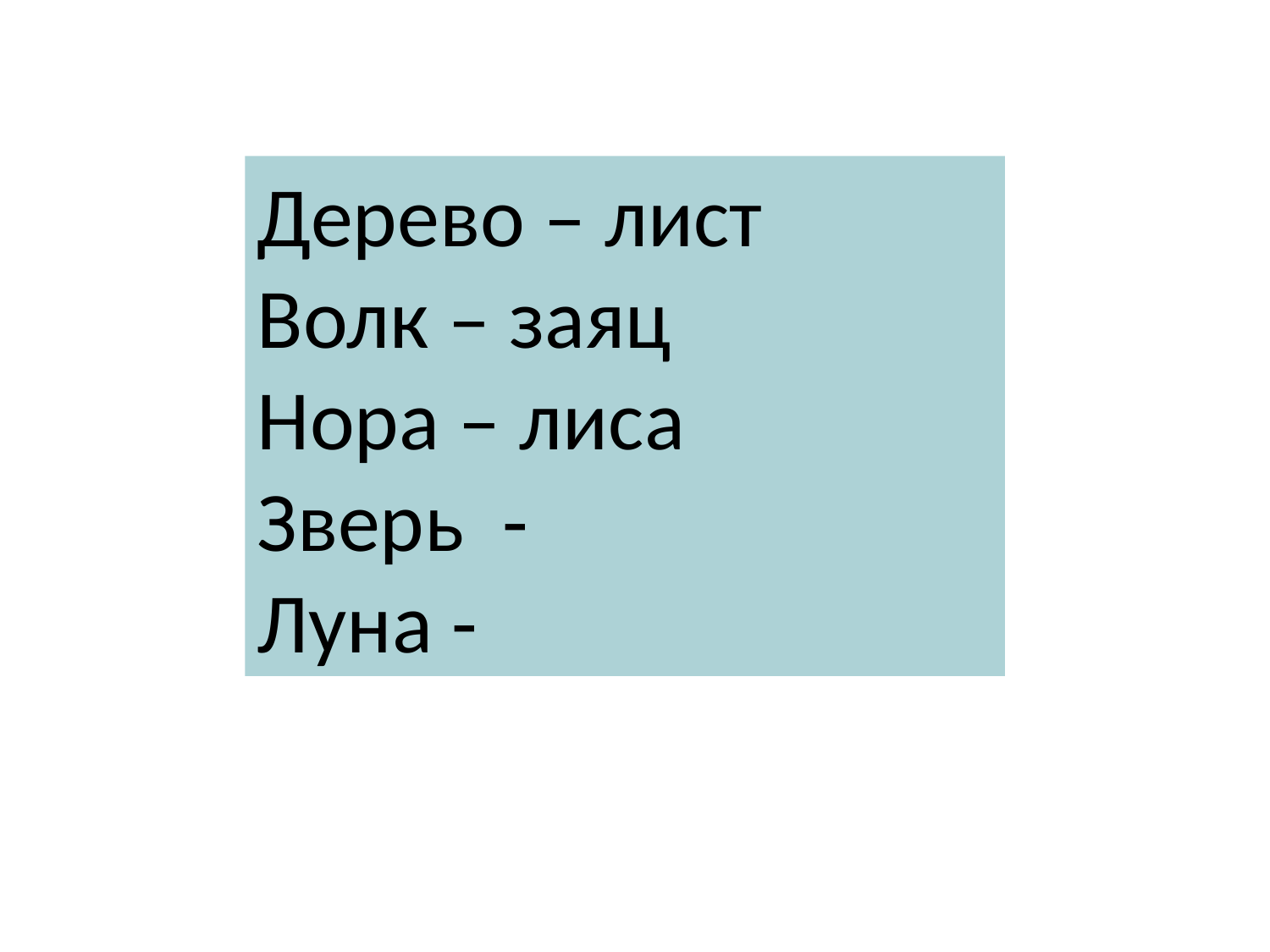

Дерево – лист
Волк – заяц
Нора – лиса
Зверь  -
Луна -